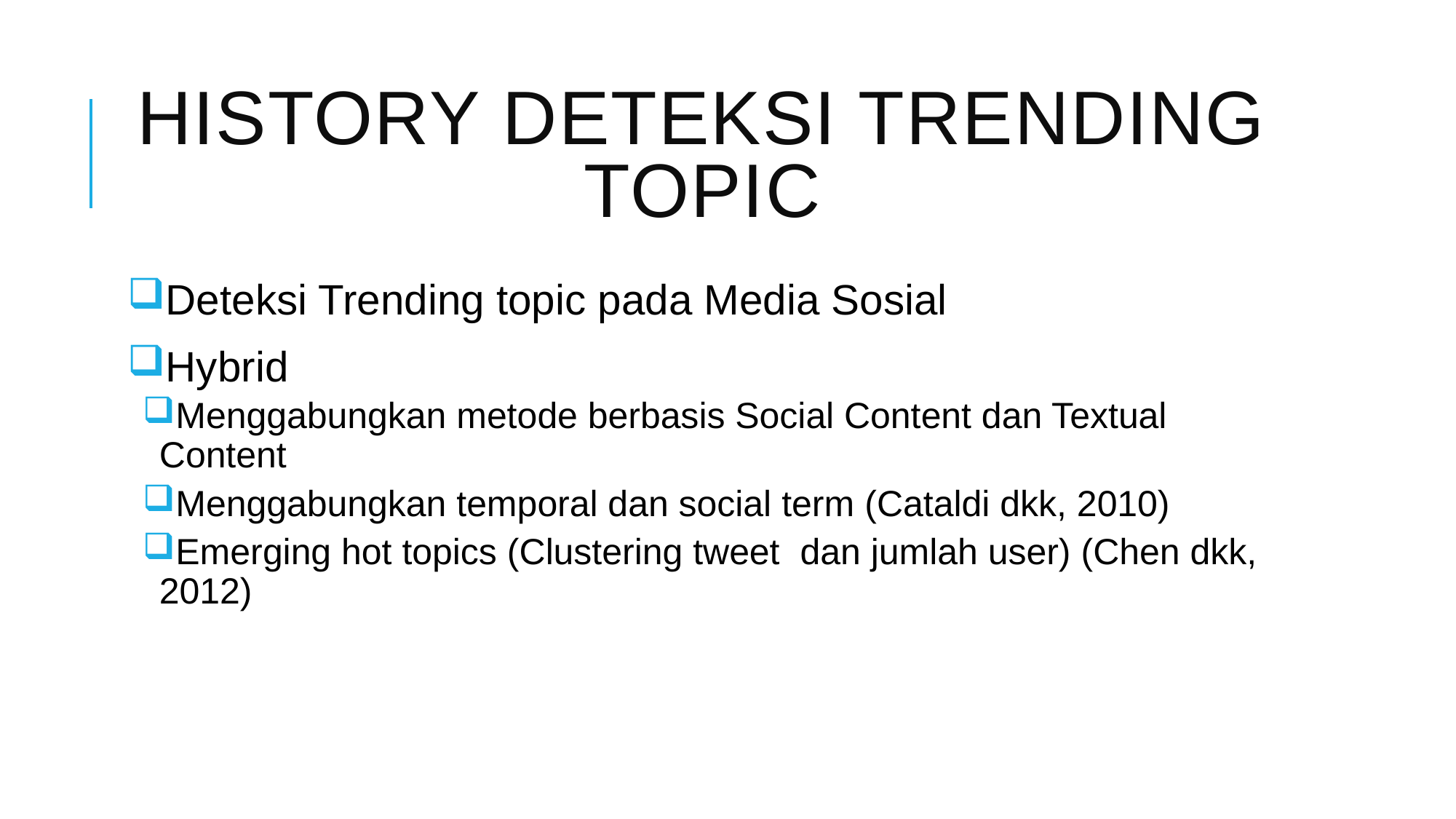

# History Deteksi Trending Topic
Deteksi Trending topic pada Media Sosial
Hybrid
Menggabungkan metode berbasis Social Content dan Textual Content
Menggabungkan temporal dan social term (Cataldi dkk, 2010)
Emerging hot topics (Clustering tweet  dan jumlah user) (Chen dkk, 2012)